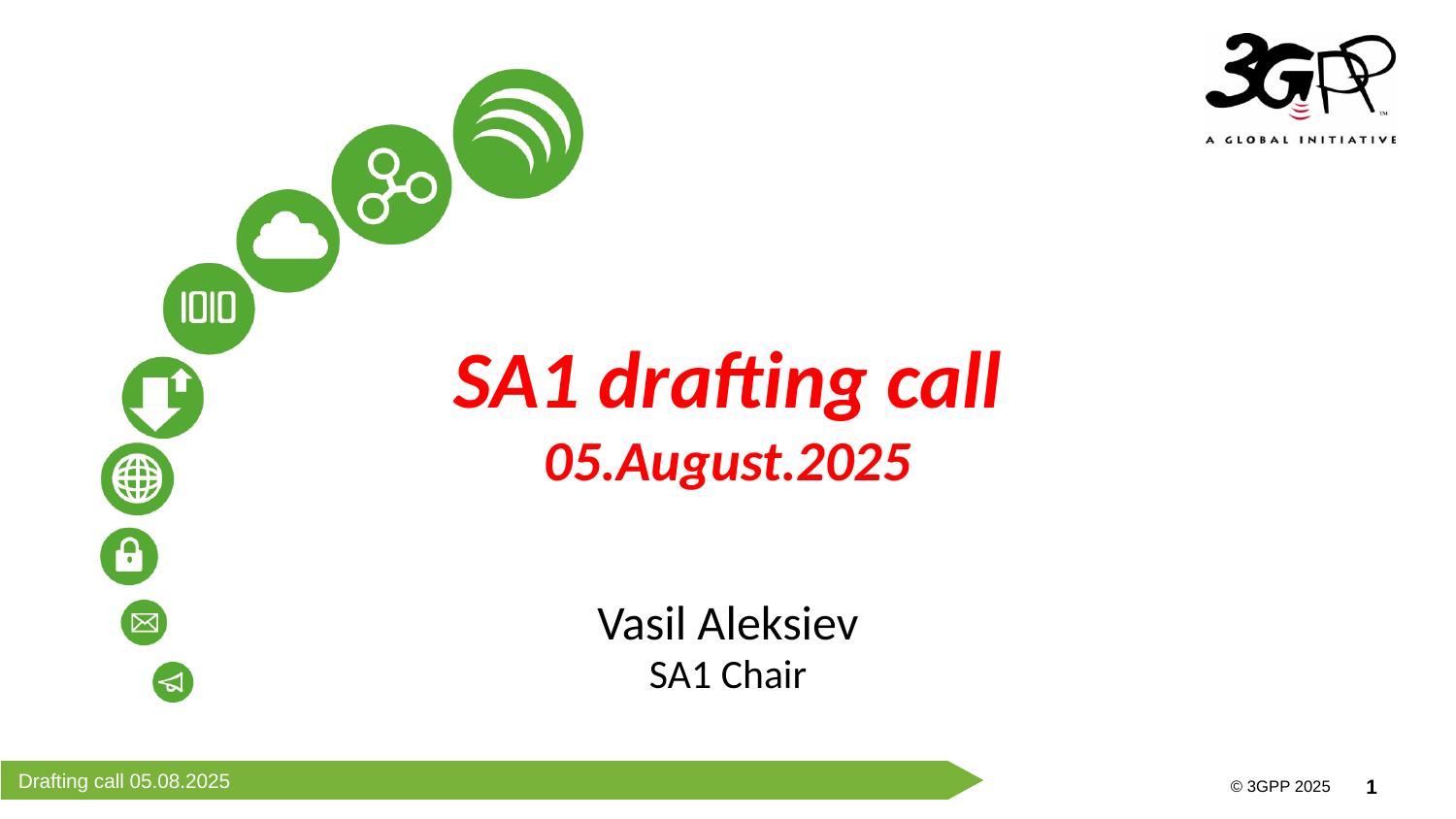

SA1 drafting call
05.August.2025
Vasil Aleksiev
SA1 Chair

Drafting call 05.08.2025

© 3GPP 2025